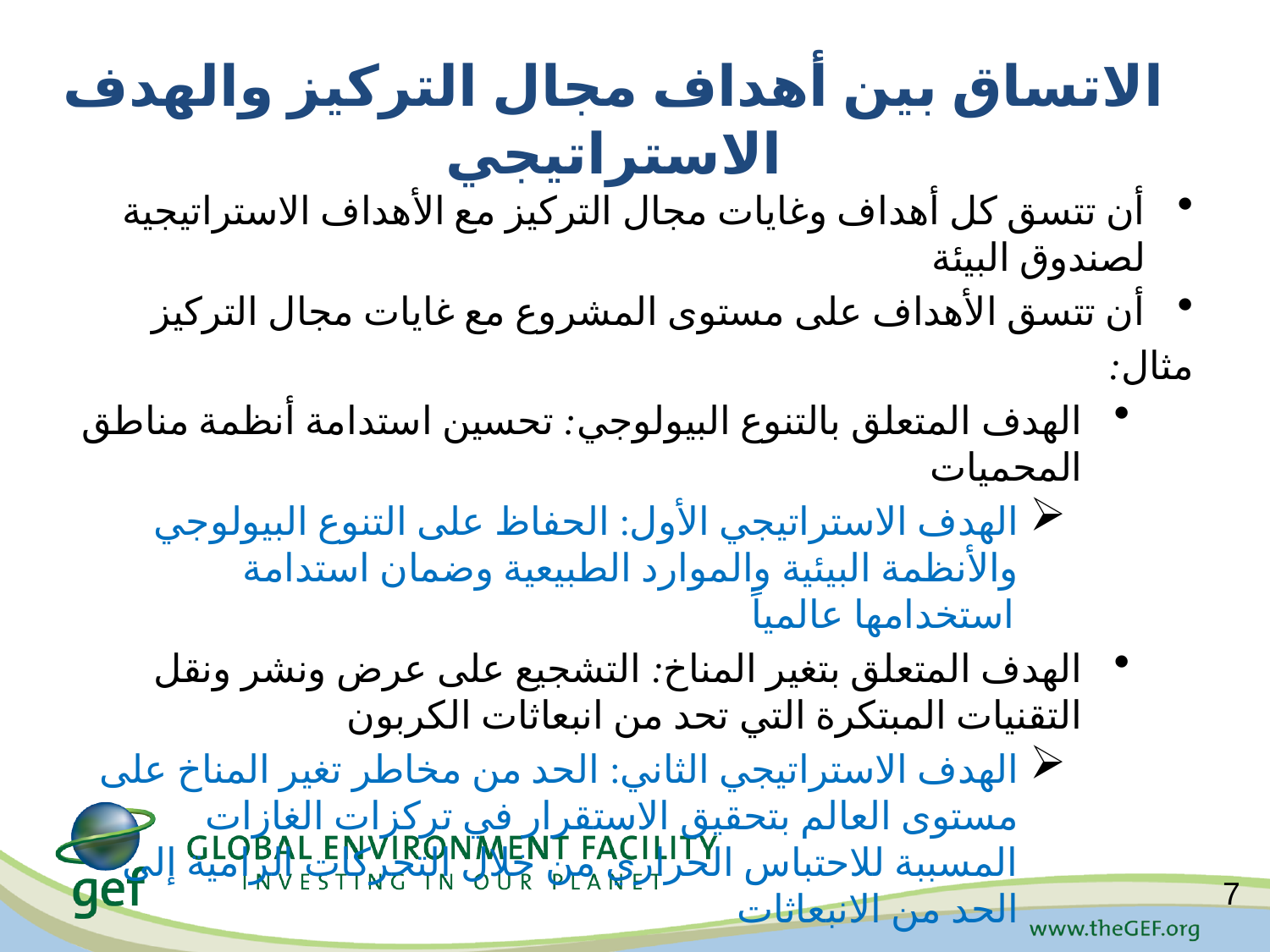

# الاتساق بين أهداف مجال التركيز والهدف الاستراتيجي
أن تتسق كل أهداف وغايات مجال التركيز مع الأهداف الاستراتيجية لصندوق البيئة
أن تتسق الأهداف على مستوى المشروع مع غايات مجال التركيز
	مثال:
الهدف المتعلق بالتنوع البيولوجي: تحسين استدامة أنظمة مناطق المحميات
الهدف الاستراتيجي الأول: الحفاظ على التنوع البيولوجي والأنظمة البيئية والموارد الطبيعية وضمان استدامة استخدامها عالمياً
الهدف المتعلق بتغير المناخ: التشجيع على عرض ونشر ونقل التقنيات المبتكرة التي تحد من انبعاثات الكربون
الهدف الاستراتيجي الثاني: الحد من مخاطر تغير المناخ على مستوى العالم بتحقيق الاستقرار في تركزات الغازات المسببة للاحتباس الحراري من خلال التحركات الرامية إلى الحد من الانبعاثات

7